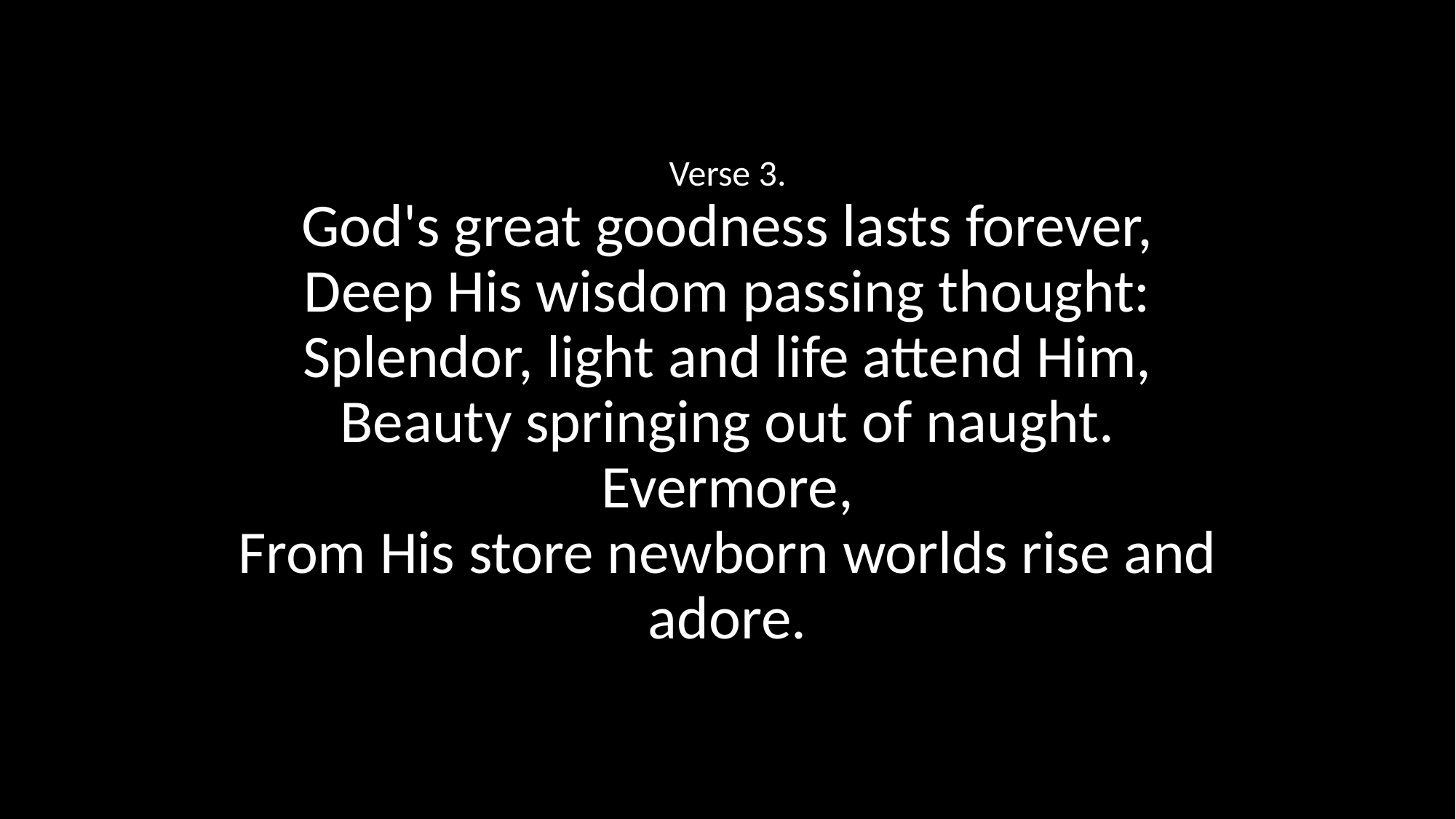

Verse 3.
God's great goodness lasts forever,
Deep His wisdom passing thought:
Splendor, light and life attend Him,
Beauty springing out of naught.
Evermore,
From His store newborn worlds rise and adore.